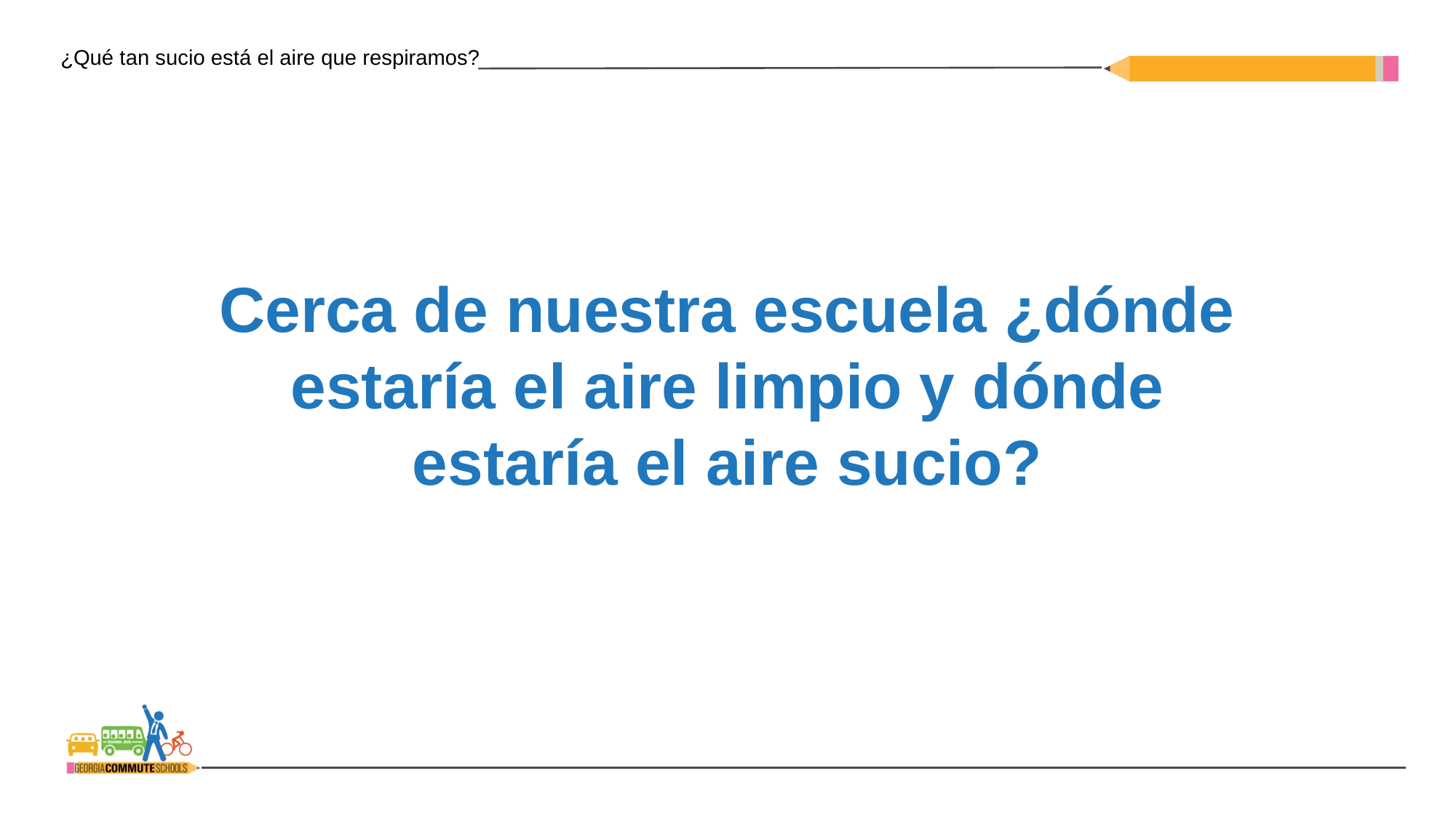

Cerca de nuestra escuela ¿dónde estaría el aire limpio y dónde estaría el aire sucio?